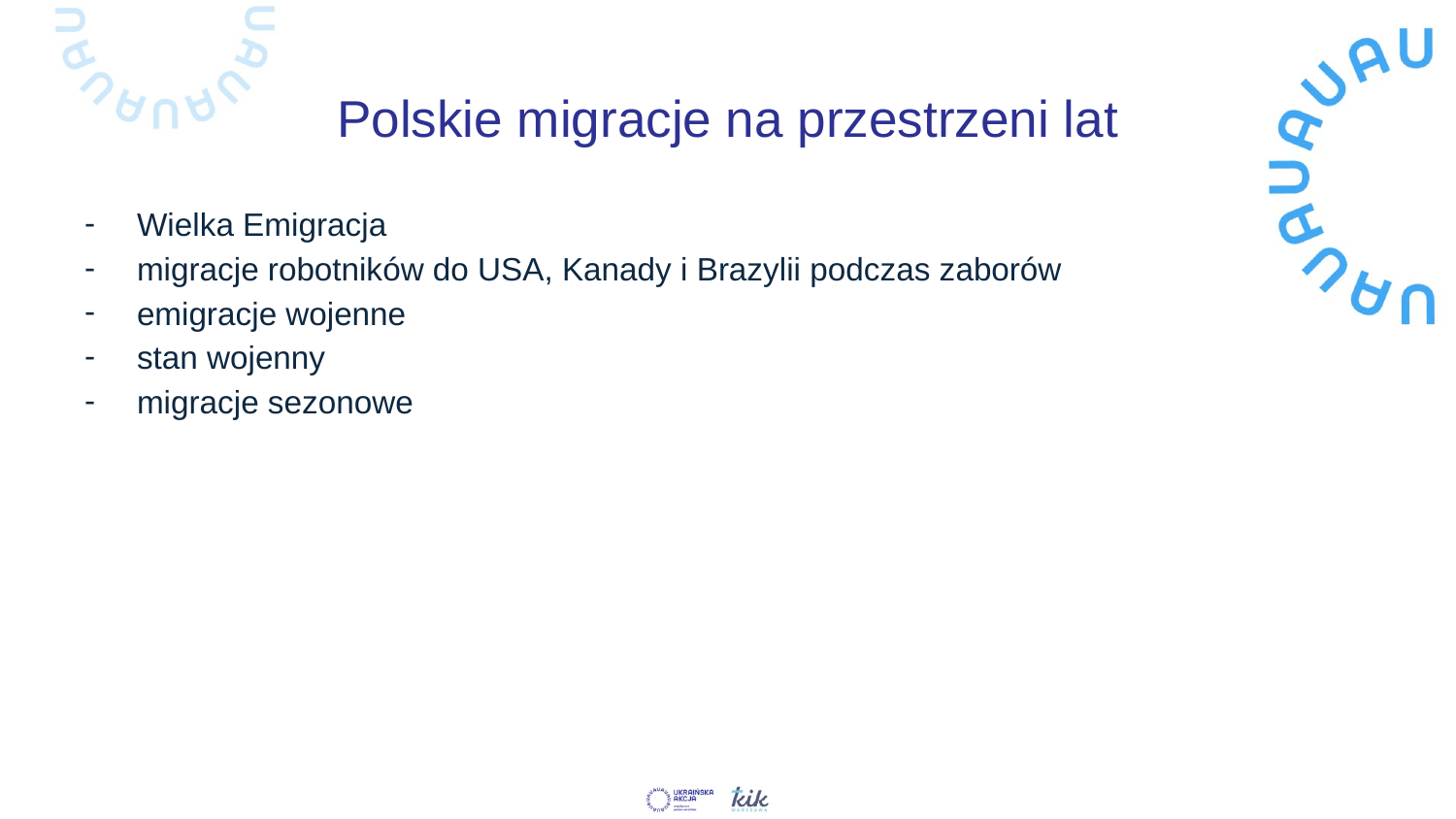

# Polskie migracje na przestrzeni lat
Wielka Emigracja
migracje robotników do USA, Kanady i Brazylii podczas zaborów
emigracje wojenne
stan wojenny
migracje sezonowe